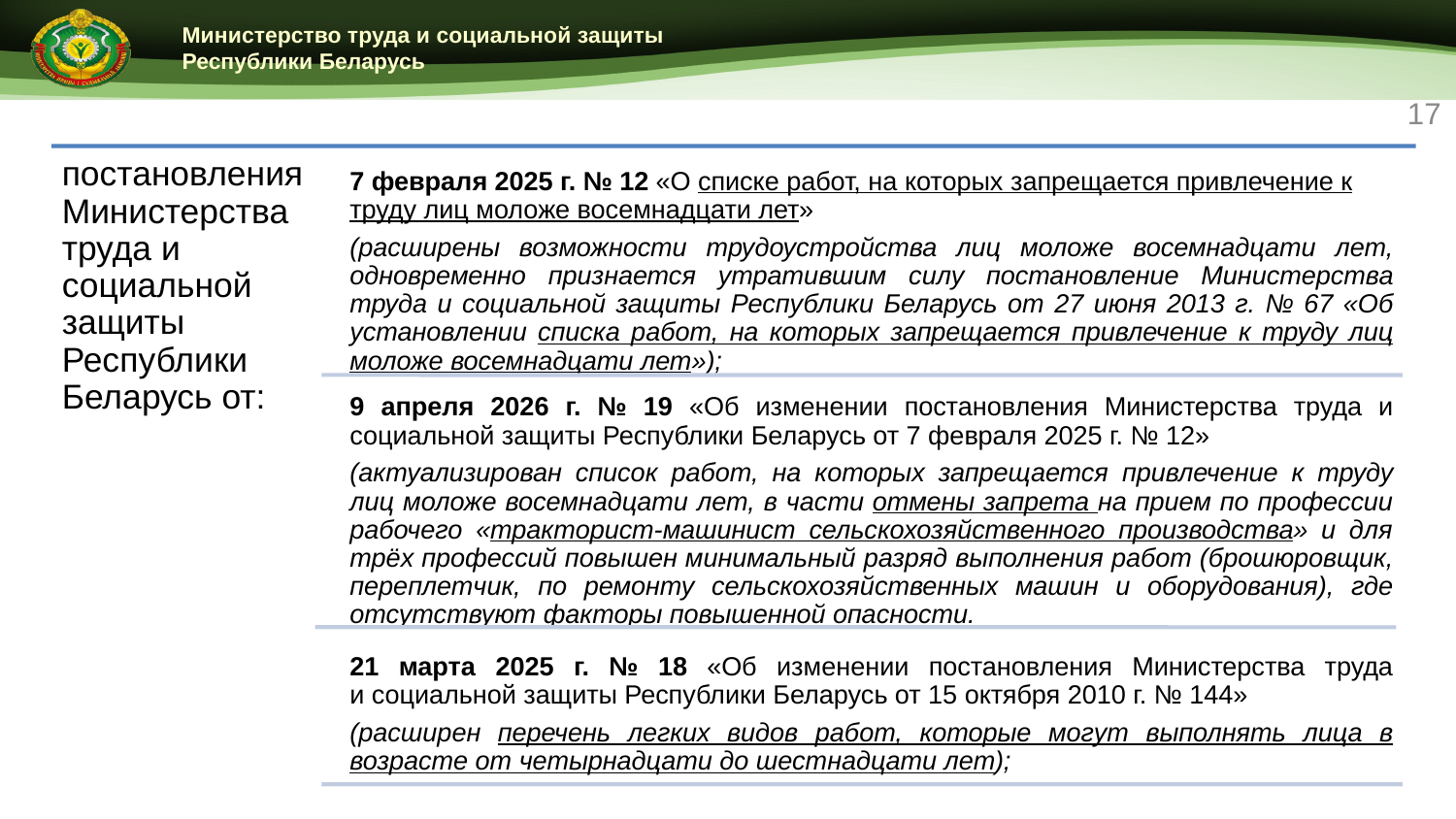

17
постановления Министерства труда и социальной защиты Республики Беларусь от:
7 февраля 2025 г. № 12 «О списке работ, на которых запрещается привлечение к труду лиц моложе восемнадцати лет»
(расширены возможности трудоустройства лиц моложе восемнадцати лет, одновременно признается утратившим силу постановление Министерства труда и социальной защиты Республики Беларусь от 27 июня 2013 г. № 67 «Об установлении списка работ, на которых запрещается привлечение к труду лиц моложе восемнадцати лет»);

9 апреля 2026 г. № 19 «Об изменении постановления Министерства труда и социальной защиты Республики Беларусь от 7 февраля 2025 г. № 12»
(актуализирован список работ, на которых запрещается привлечение к труду лиц моложе восемнадцати лет, в части отмены запрета на прием по профессии рабочего «тракторист-машинист сельскохозяйственного производства» и для трёх профессий повышен минимальный разряд выполнения работ (брошюровщик, переплетчик, по ремонту сельскохозяйственных машин и оборудования), где отсутствуют факторы повышенной опасности.

21 марта 2025 г. № 18 «Об изменении постановления Министерства труда и социальной защиты Республики Беларусь от 15 октября 2010 г. № 144»
(расширен перечень легких видов работ, которые могут выполнять лица в возрасте от четырнадцати до шестнадцати лет);